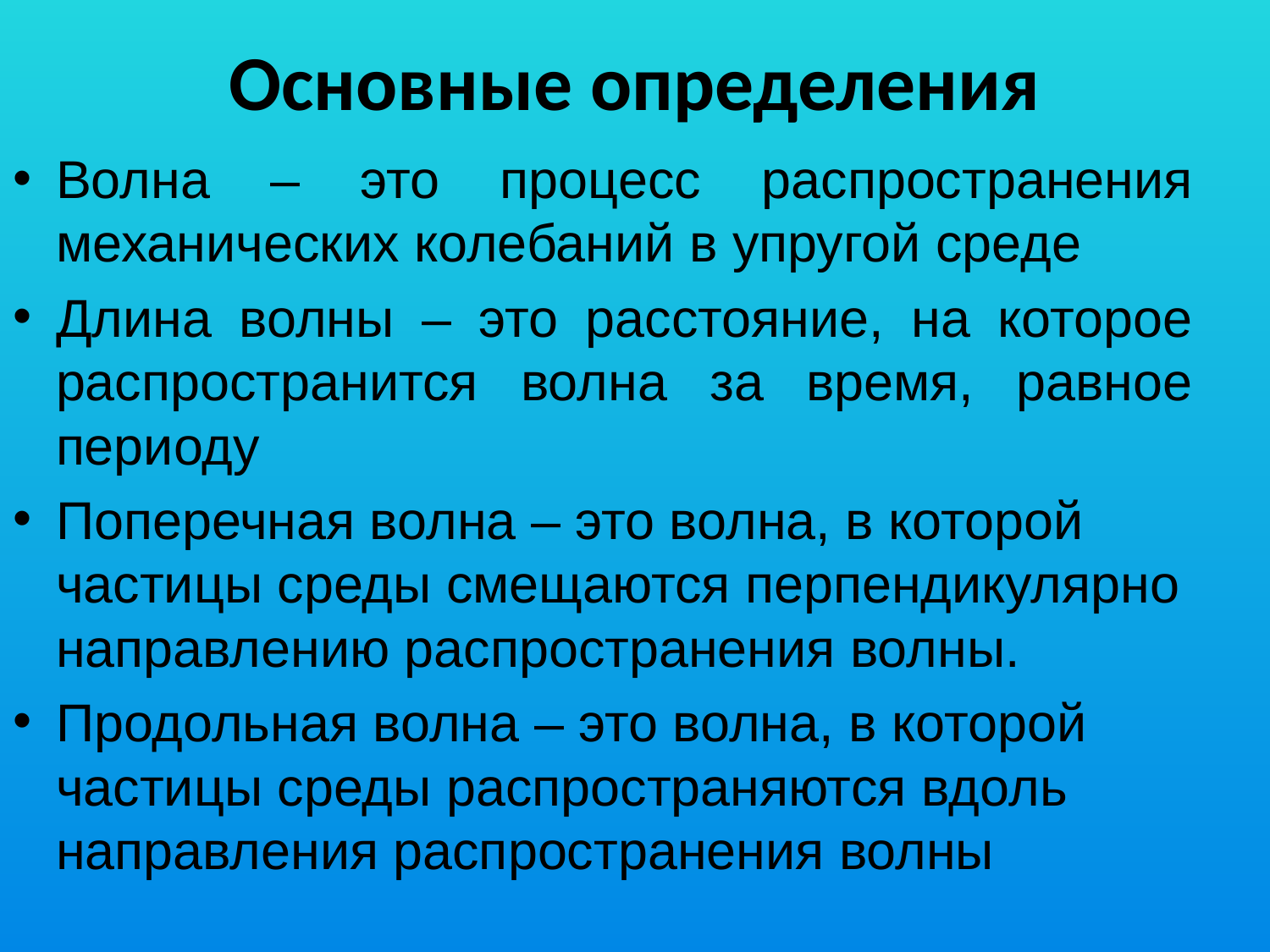

# Основные определения
Волна – это процесс распространения механических колебаний в упругой среде
Длина волны – это расстояние, на которое распространится волна за время, равное периоду
Поперечная волна – это волна, в которой частицы среды смещаются перпендикулярно направлению распространения волны.
Продольная волна – это волна, в которой частицы среды распространяются вдоль направления распространения волны